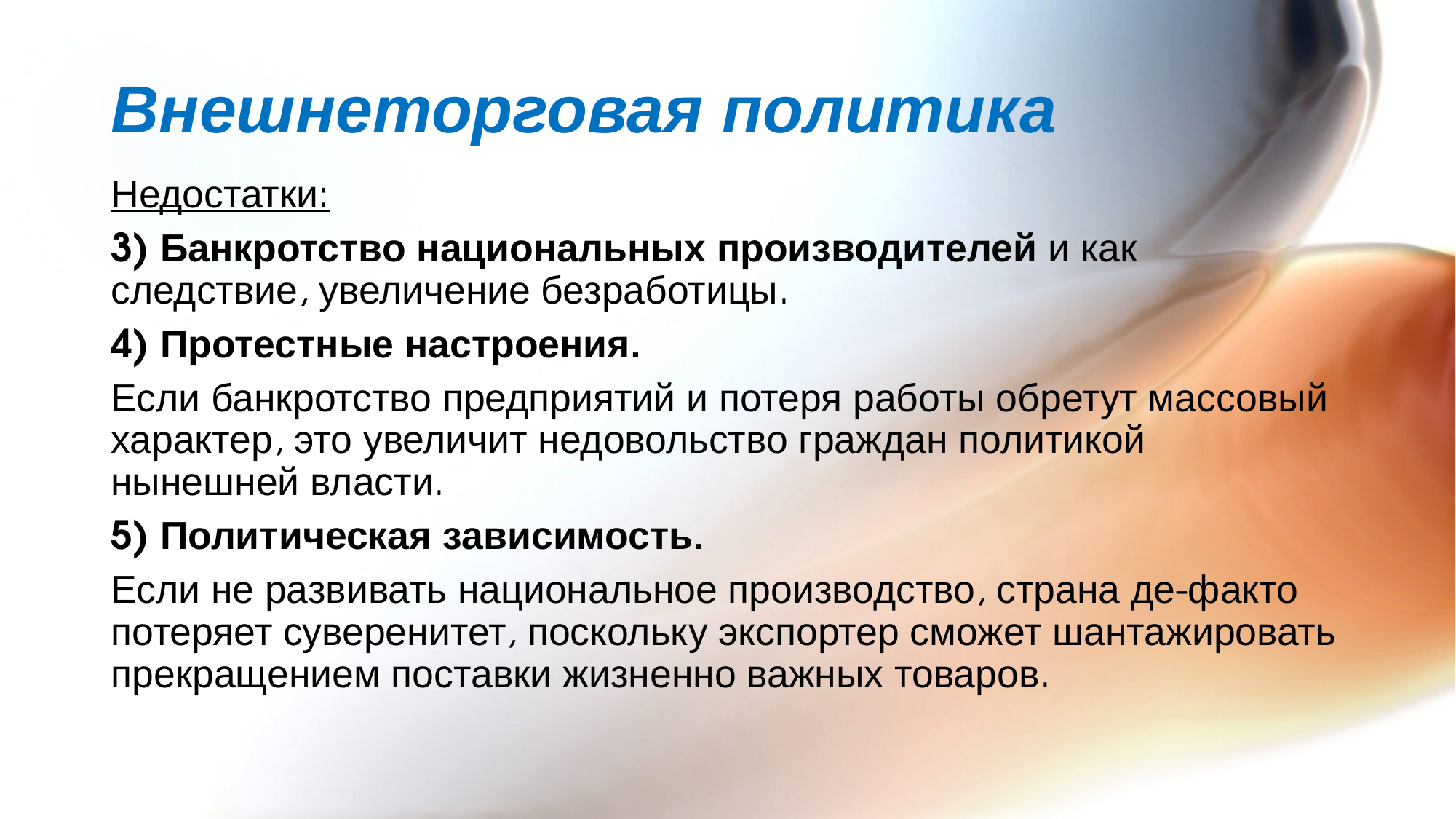

# Внешнеторговая политика
Недостатки:
3) Банкротство национальных производителей и как следствие, увеличение безработицы.
4) Протестные настроения.
Если банкротство предприятий и потеря работы обретут массовый характер, это увеличит недовольство граждан политикой нынешней власти.
5) Политическая зависимость.
Если не развивать национальное производство, страна де-факто потеряет суверенитет, поскольку экспортер сможет шантажировать прекращением поставки жизненно важных товаров.